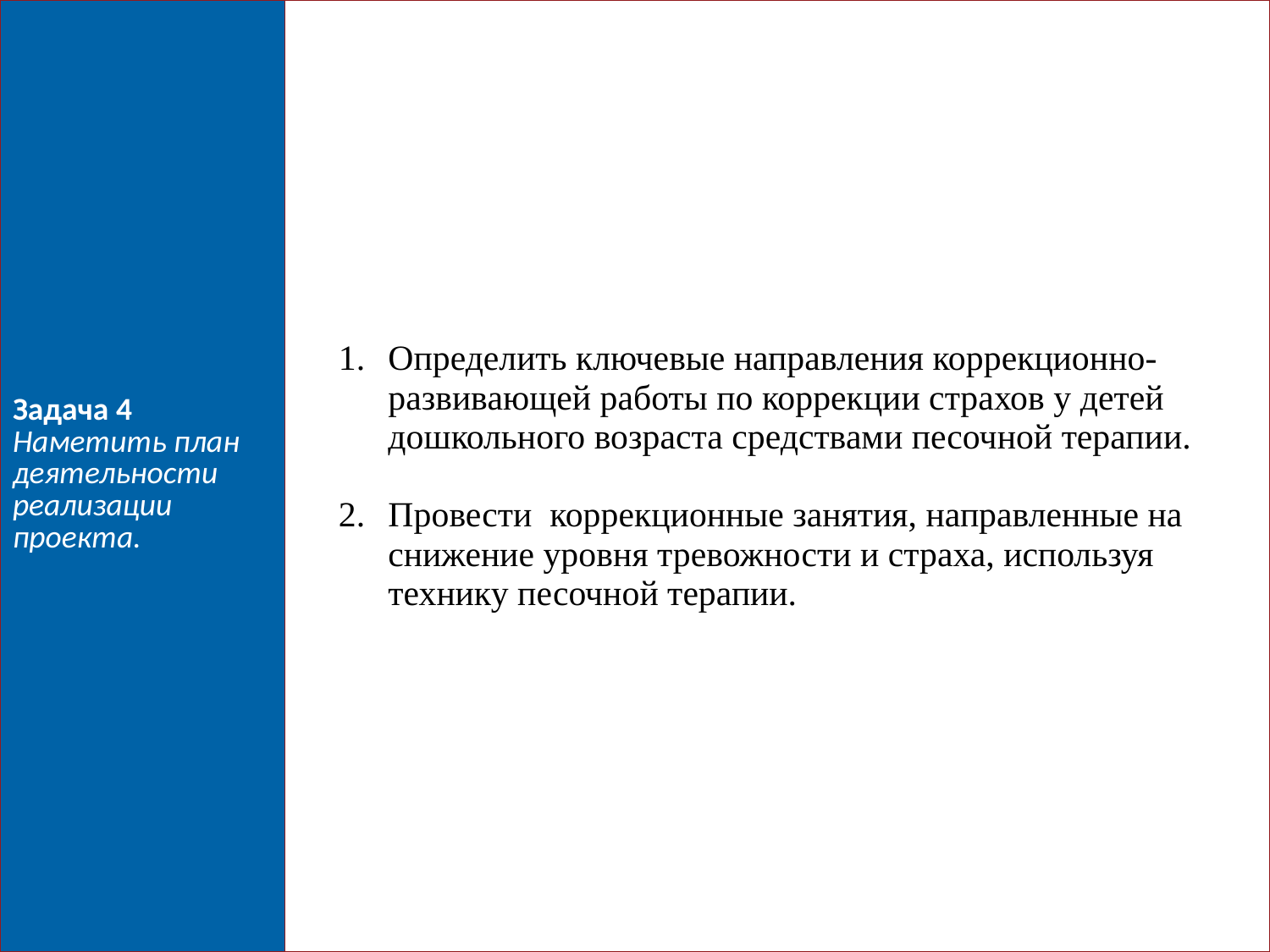

| Задача 4 Наметить план деятельности реализации проекта. | Определить ключевые направления коррекционно-развивающей работы по коррекции страхов у детей дошкольного возраста средствами песочной терапии. Провести коррекционные занятия, направленные на снижение уровня тревожности и страха, используя технику песочной терапии. |
| --- | --- |
8